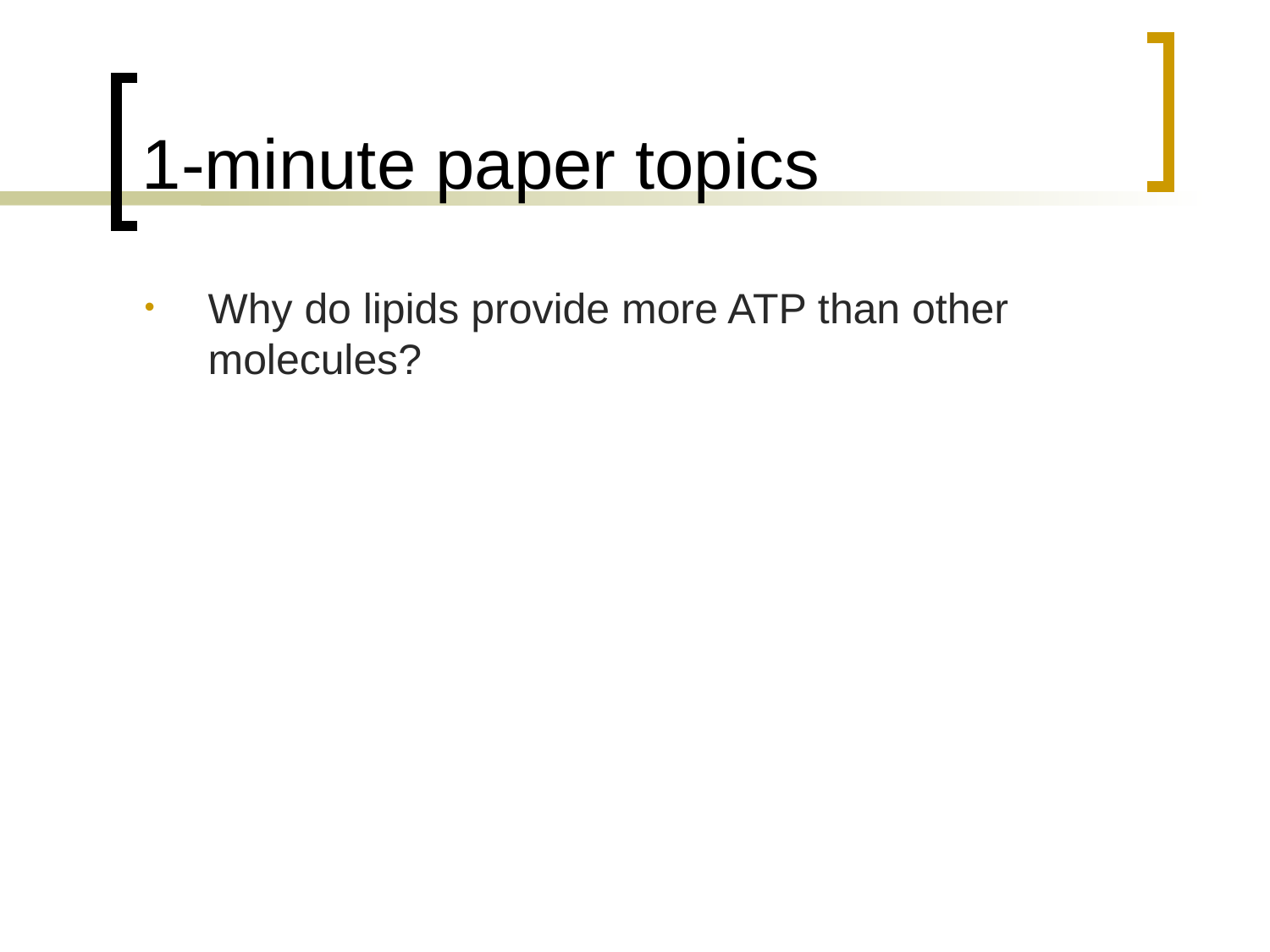

# 1-minute paper topics
Why do lipids provide more ATP than other molecules?